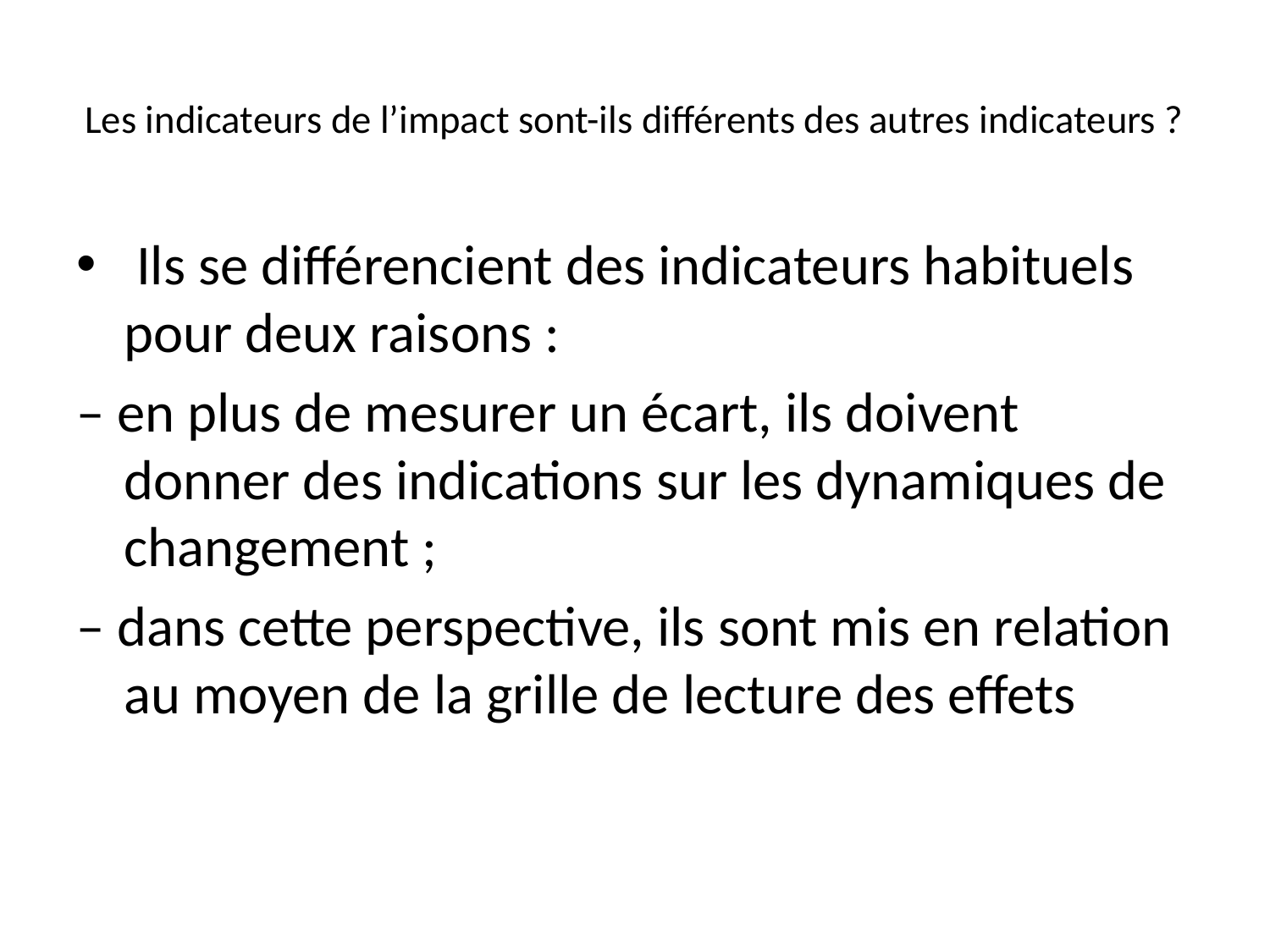

# Les indicateurs de l’impact sont-ils différents des autres indicateurs ?
 Ils se différencient des indicateurs habituels pour deux raisons :
– en plus de mesurer un écart, ils doivent donner des indications sur les dynamiques de changement ;
– dans cette perspective, ils sont mis en relation au moyen de la grille de lecture des effets